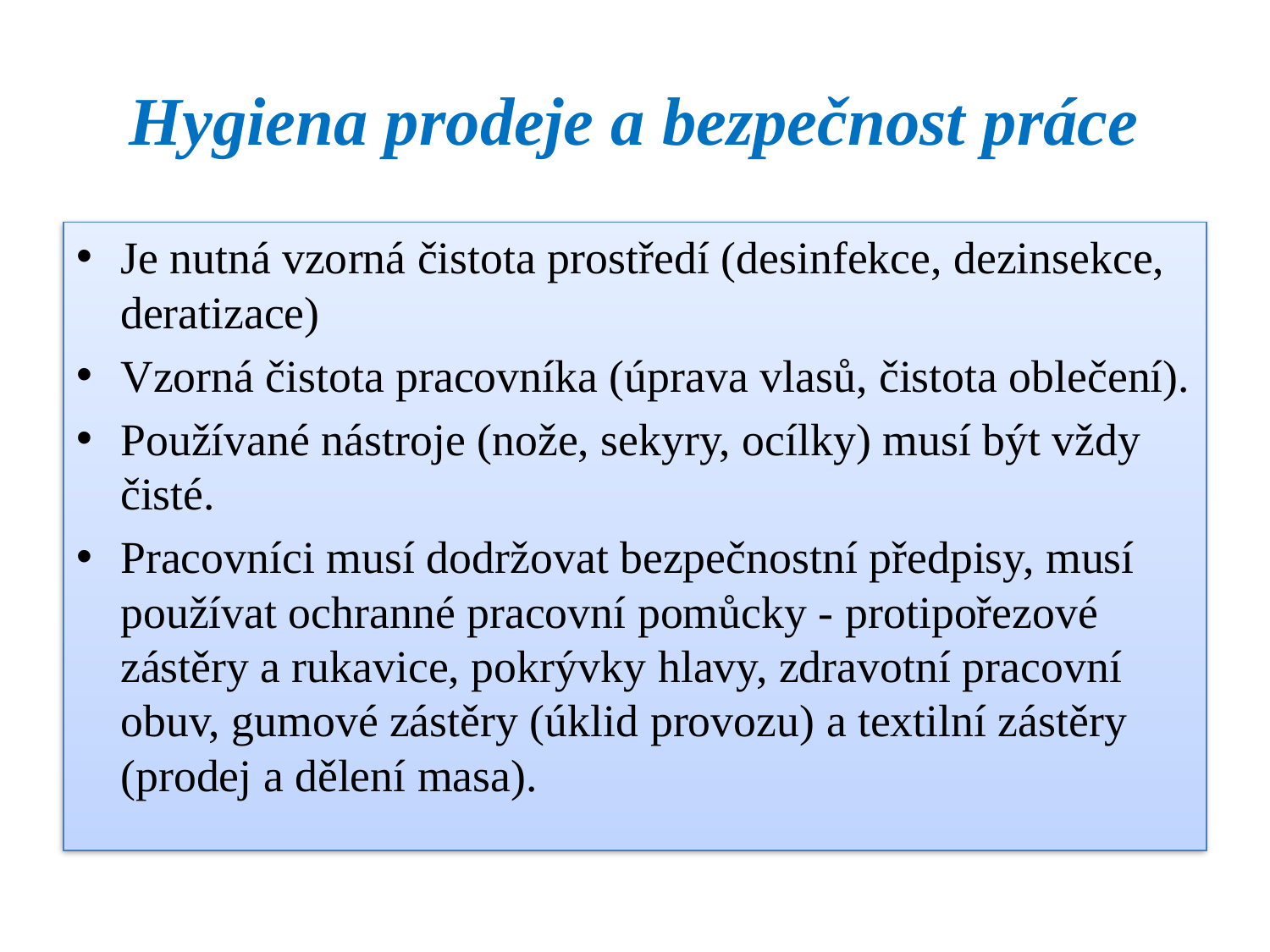

# Hygiena prodeje a bezpečnost práce
Je nutná vzorná čistota prostředí (desinfekce, dezinsekce, deratizace)
Vzorná čistota pracovníka (úprava vlasů, čistota oblečení).
Používané nástroje (nože, sekyry, ocílky) musí být vždy čisté.
Pracovníci musí dodržovat bezpečnostní předpisy, musí používat ochranné pracovní pomůcky - protipořezové zástěry a rukavice, pokrývky hlavy, zdravotní pracovní obuv, gumové zástěry (úklid provozu) a textilní zástěry (prodej a dělení masa).